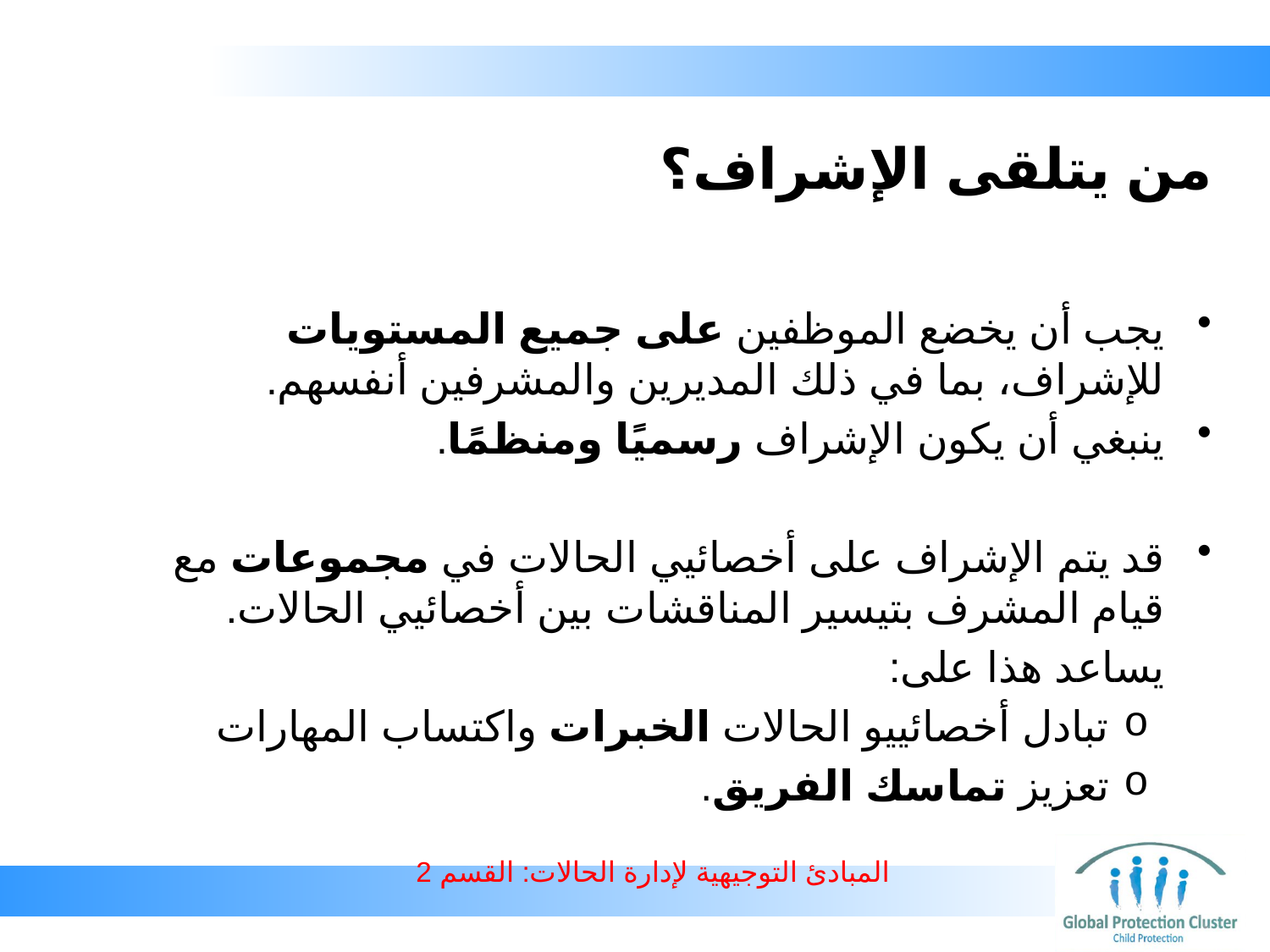

# من يتلقى الإشراف؟

يجب أن يخضع الموظفين على جميع المستويات للإشراف، بما في ذلك المديرين والمشرفين أنفسهم.
ينبغي أن يكون الإشراف رسميًا ومنظمًا.

قد يتم الإشراف على أخصائيي الحالات في مجموعات مع قيام المشرف بتيسير المناقشات بين أخصائيي الحالات.
يساعد هذا على:
تبادل أخصائييو الحالات الخبرات واكتساب المهارات
تعزيز تماسك الفريق.

المبادئ التوجيهية لإدارة الحالات: القسم 2